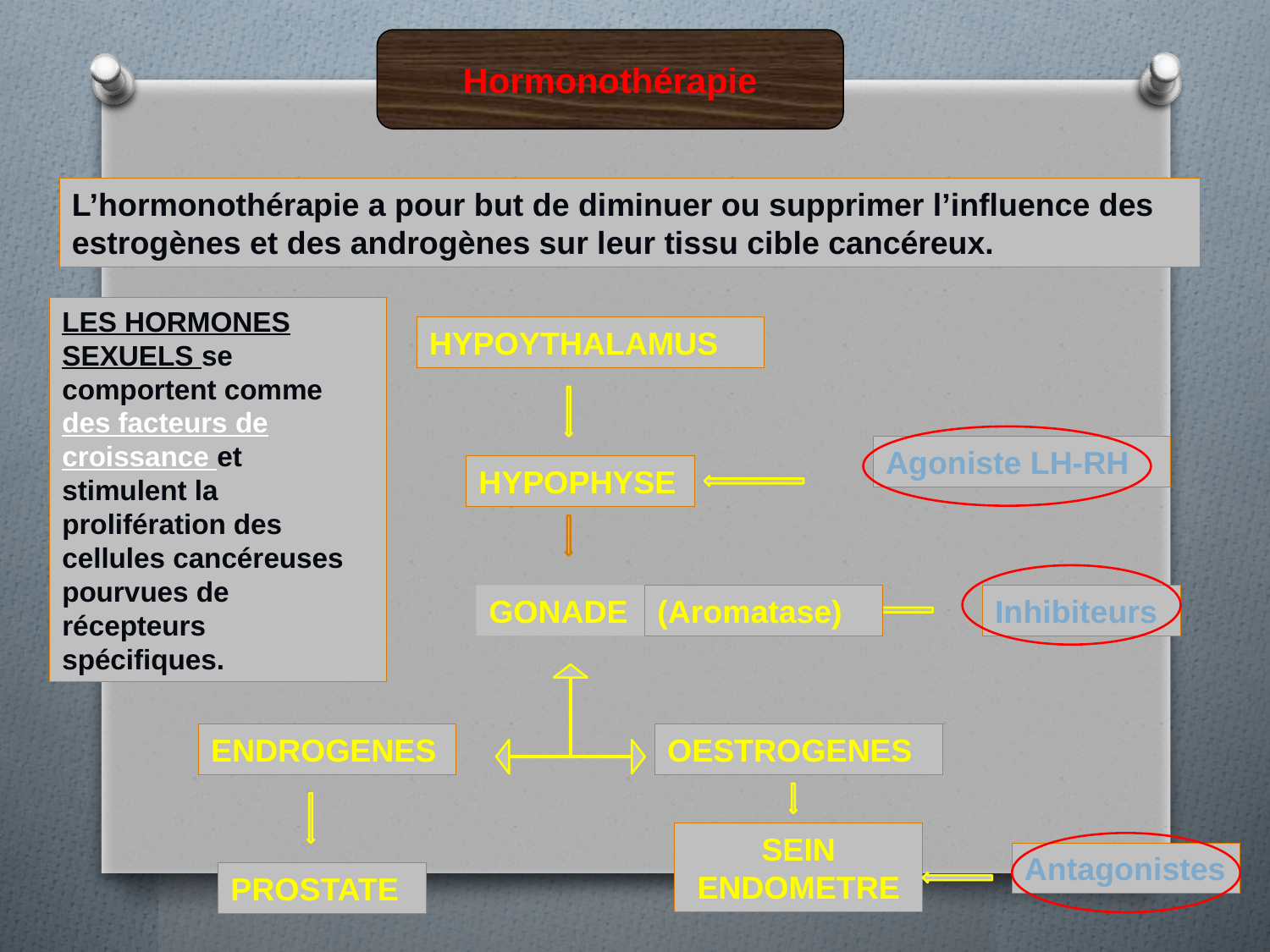

Hormonothérapie
L’hormonothérapie a pour but de diminuer ou supprimer l’influence des estrogènes et des androgènes sur leur tissu cible cancéreux.
LES HORMONES SEXUELS se comportent comme des facteurs de croissance et stimulent la prolifération des cellules cancéreuses pourvues de récepteurs spécifiques.
HYPOYTHALAMUS

Agoniste LH-RH
HYPOPHYSE

GONADE
(Aromatase)
Inhibiteurs

ENDROGENES
OESTROGENES

SEIN
ENDOMETRE

Antagonistes
PROSTATE